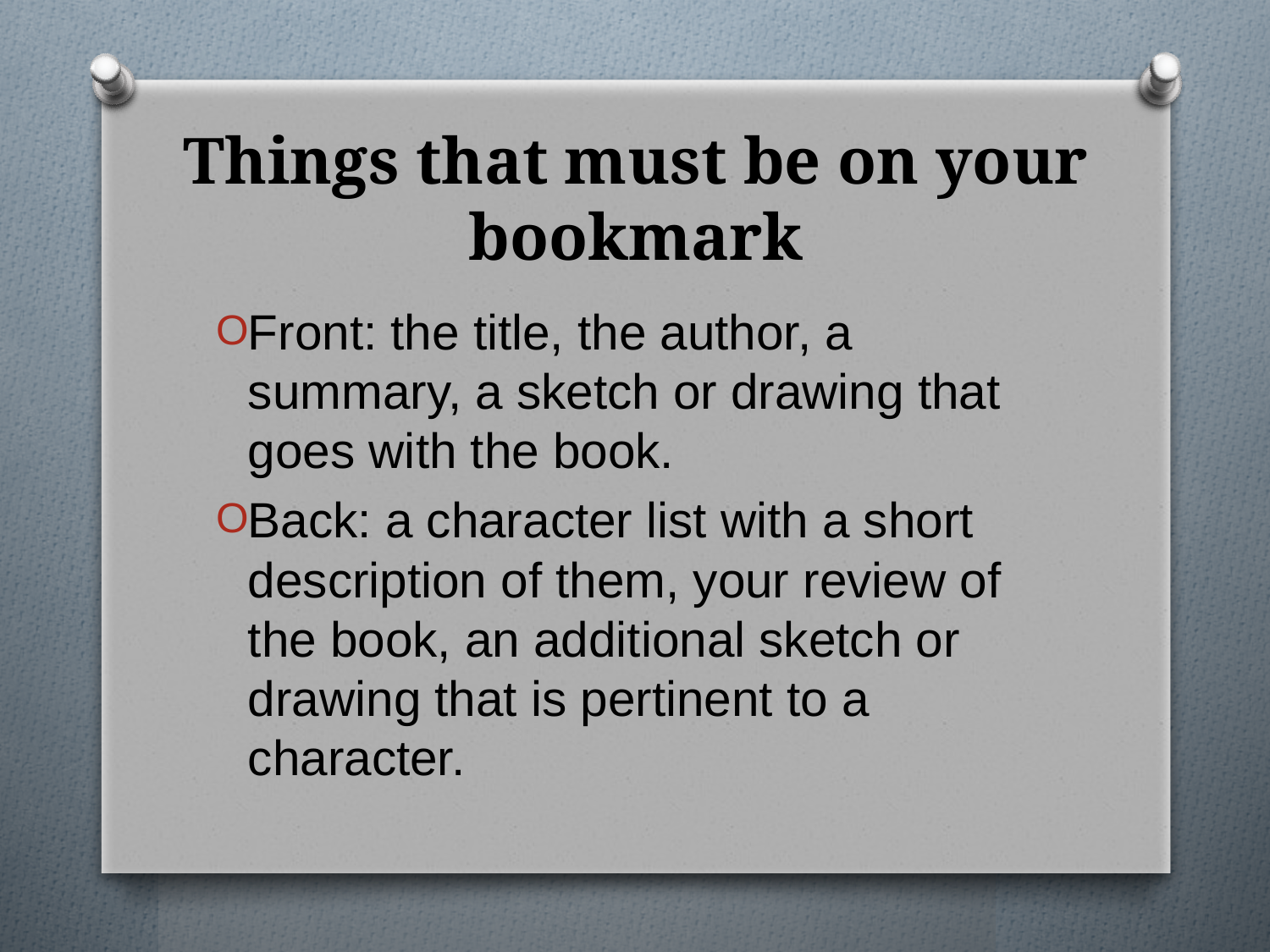

# Things that must be on your bookmark
Front: the title, the author, a summary, a sketch or drawing that goes with the book.
Back: a character list with a short description of them, your review of the book, an additional sketch or drawing that is pertinent to a character.